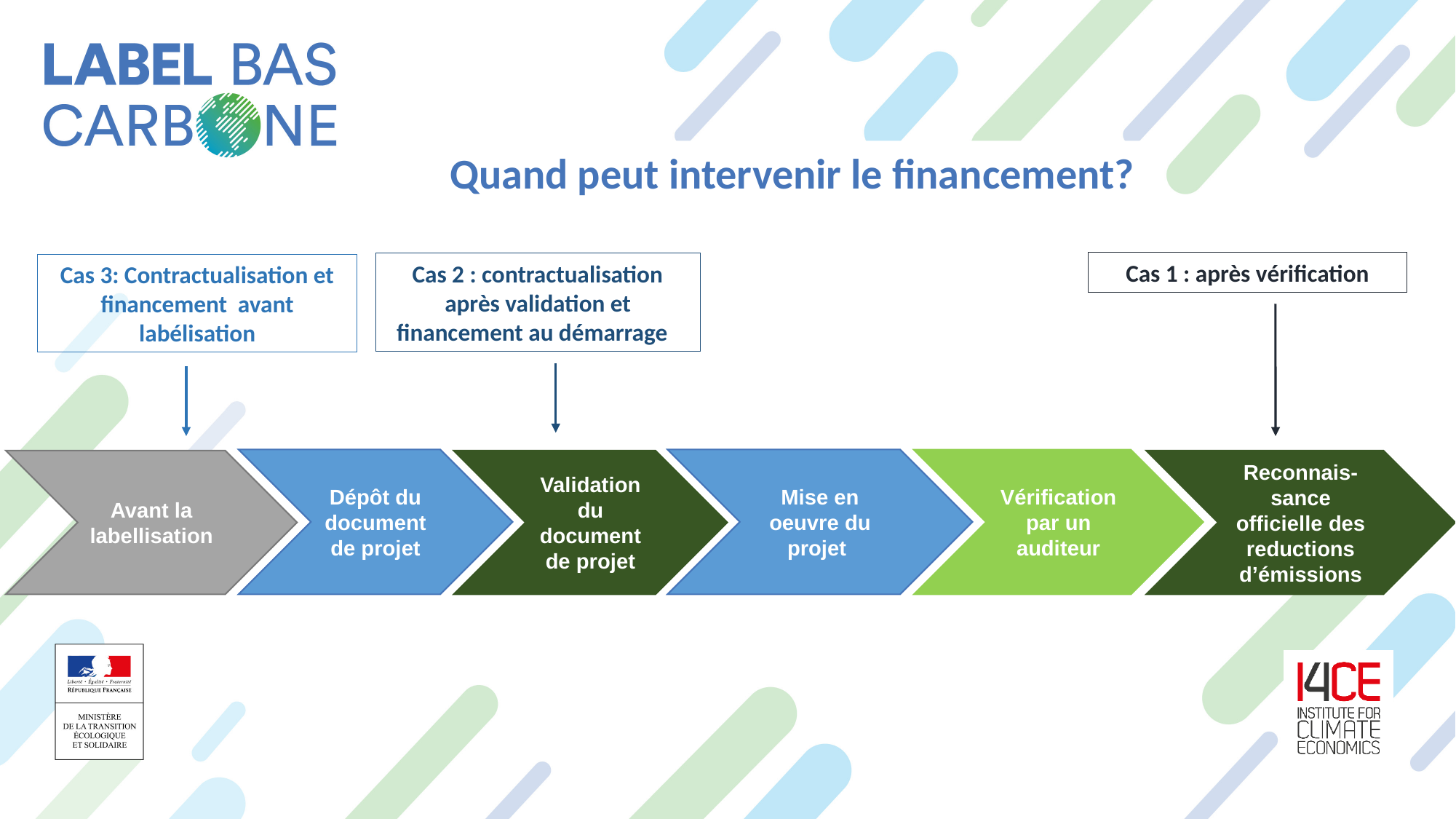

Quand peut intervenir le financement?
Cas 1 : après vérification
Cas 2 : contractualisation après validation et financement au démarrage
Cas 3: Contractualisation et financement  avant labélisation
Mise en oeuvre du projet
Dépôt du document de projet
Vérification par un auditeur
Avant la labellisation
Validation du document de projet
Reconnais-sance officielle des reductions d’émissions